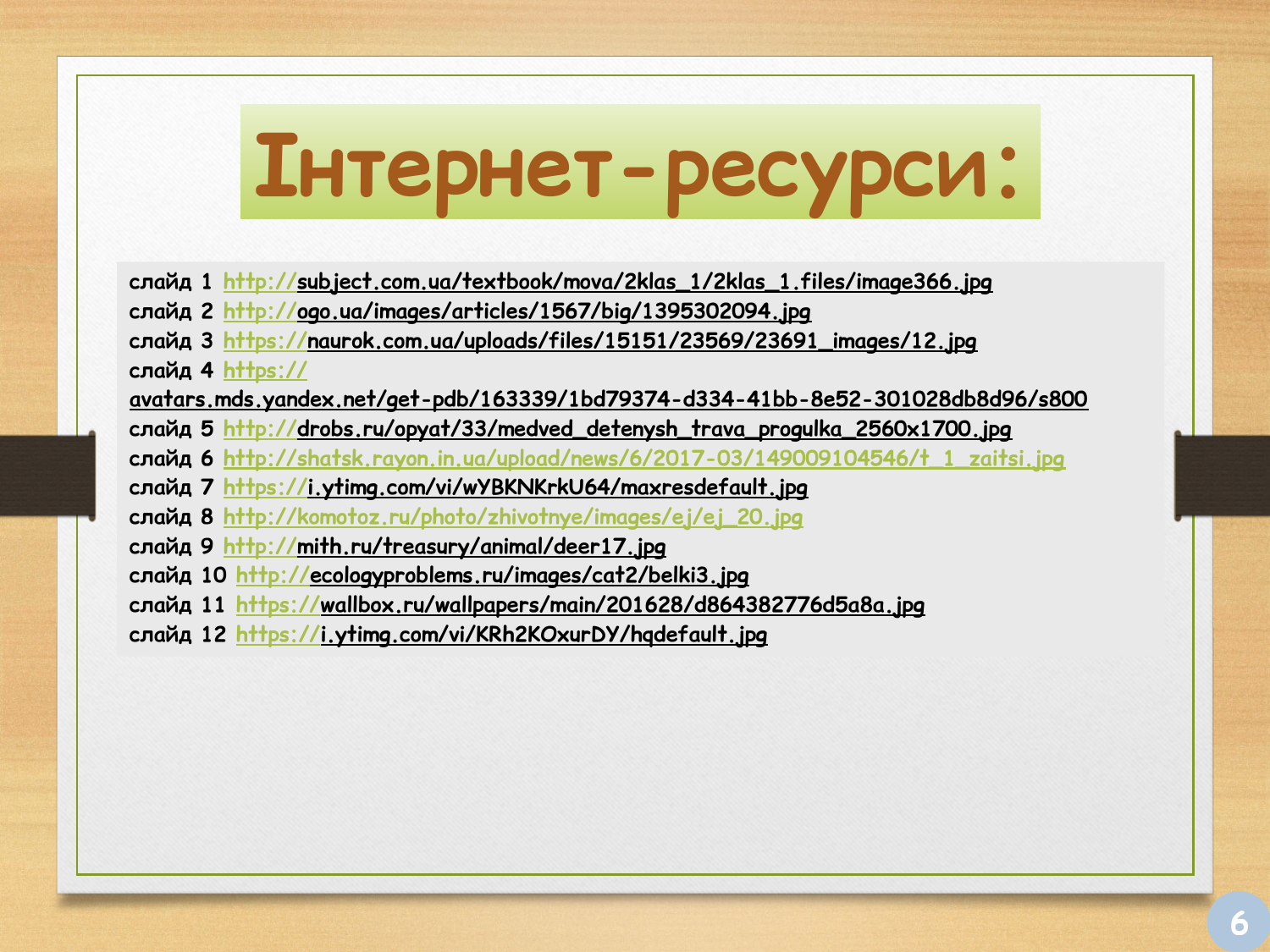

Інтернет-ресурси:
слайд 1 http://subject.com.ua/textbook/mova/2klas_1/2klas_1.files/image366.jpg
слайд 2 http://ogo.ua/images/articles/1567/big/1395302094.jpg
слайд 3 https://naurok.com.ua/uploads/files/15151/23569/23691_images/12.jpg
слайд 4 https://avatars.mds.yandex.net/get-pdb/163339/1bd79374-d334-41bb-8e52-301028db8d96/s800
слайд 5 http://drobs.ru/opyat/33/medved_detenysh_trava_progulka_2560x1700.jpg
слайд 6 http://shatsk.rayon.in.ua/upload/news/6/2017-03/149009104546/t_1_zaitsi.jpg
слайд 7 https://i.ytimg.com/vi/wYBKNKrkU64/maxresdefault.jpg
слайд 8 http://komotoz.ru/photo/zhivotnye/images/ej/ej_20.jpg
слайд 9 http://mith.ru/treasury/animal/deer17.jpg
слайд 10 http://ecologyproblems.ru/images/cat2/belki3.jpg
слайд 11 https://wallbox.ru/wallpapers/main/201628/d864382776d5a8a.jpg
слайд 12 https://i.ytimg.com/vi/KRh2KOxurDY/hqdefault.jpg
6